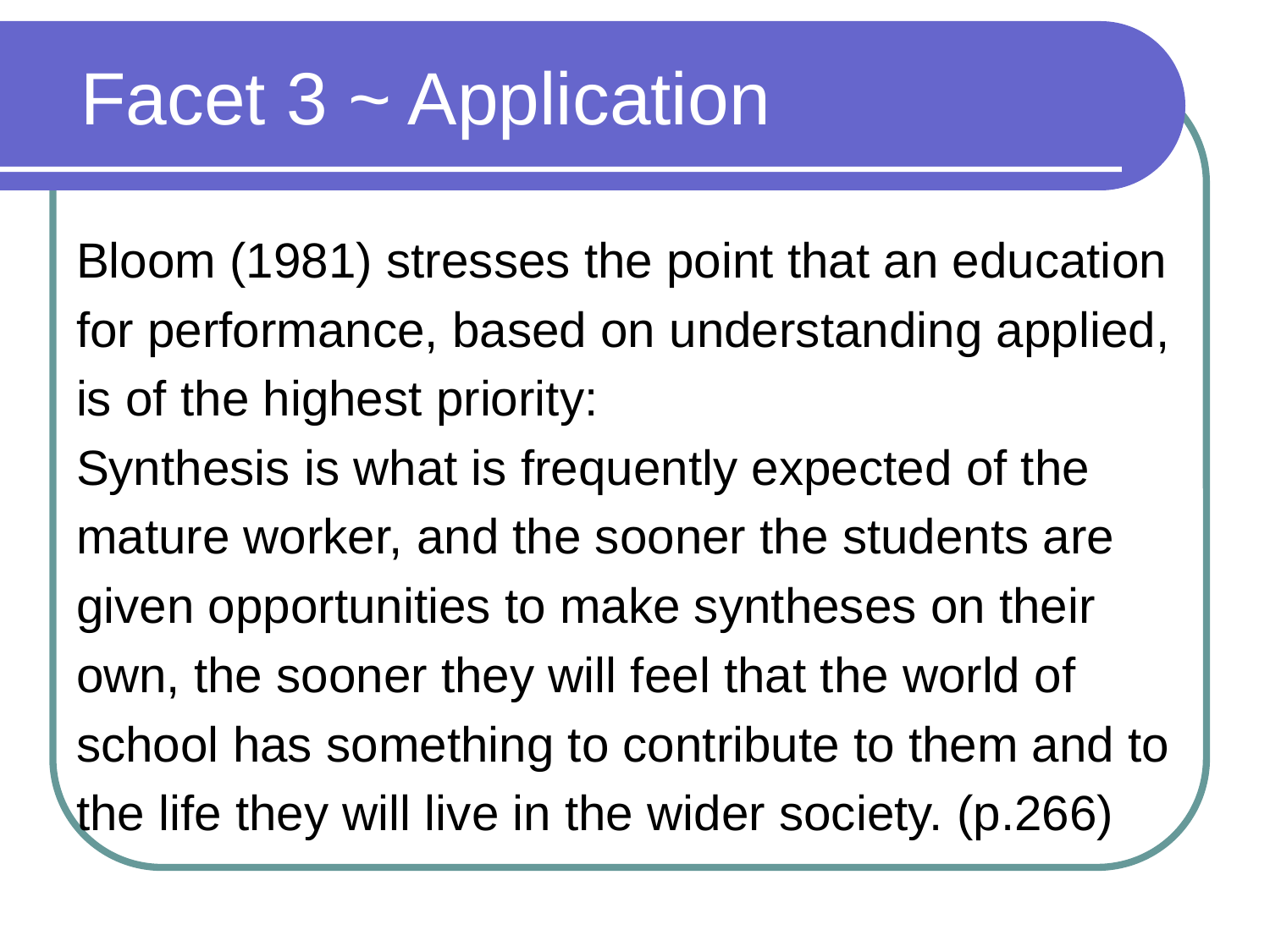

# Facet 3 ~ Application
Bloom (1981) stresses the point that an education
for performance, based on understanding applied,
is of the highest priority:
Synthesis is what is frequently expected of the
mature worker, and the sooner the students are
given opportunities to make syntheses on their
own, the sooner they will feel that the world of
school has something to contribute to them and to
the life they will live in the wider society. (p.266)